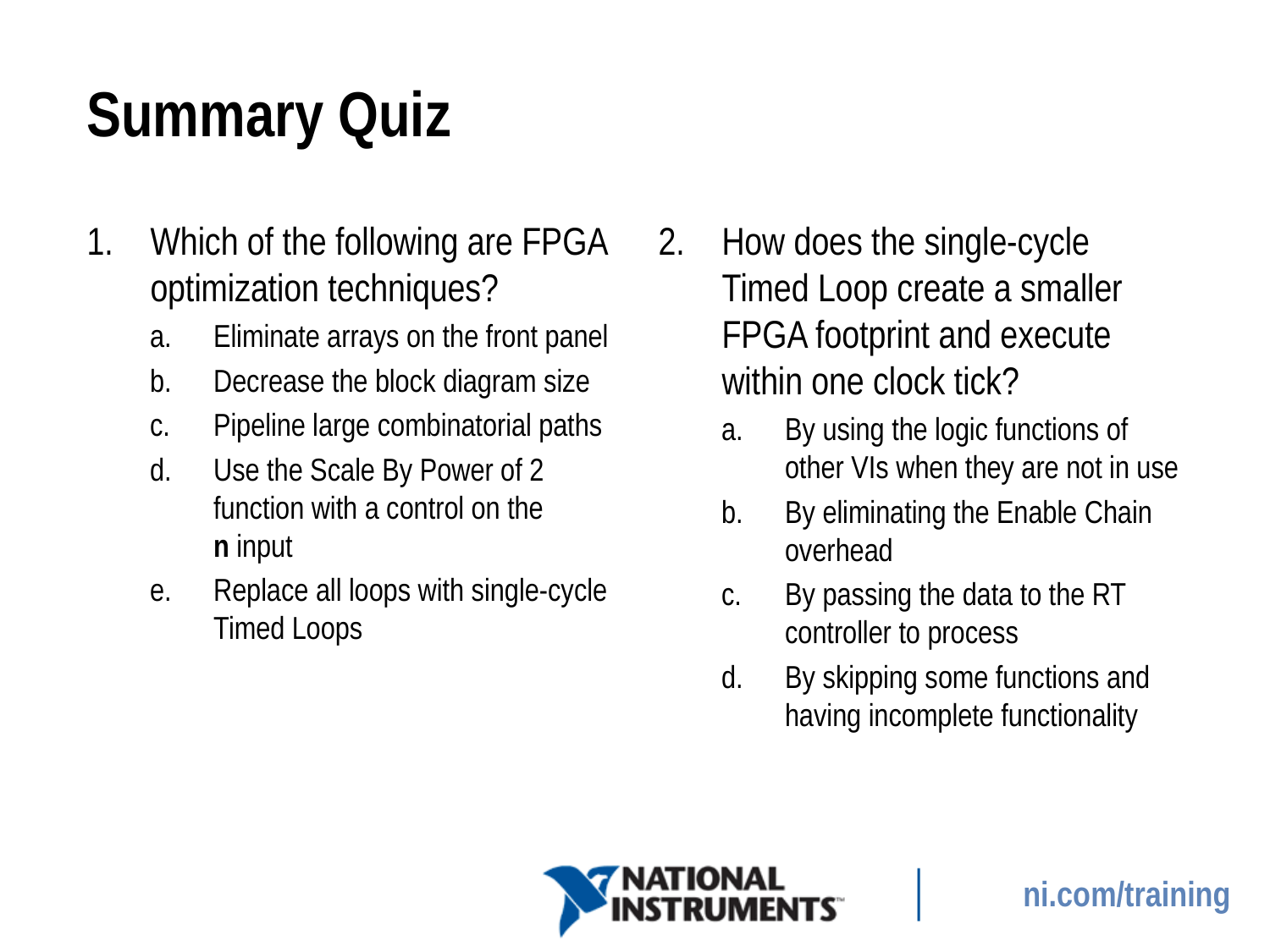

# Summary Quiz
Which of the following are FPGA optimization techniques?
Eliminate arrays on the front panel
Decrease the block diagram size
Pipeline large combinatorial paths
Use the Scale By Power of 2 function with a control on the
n input
Replace all loops with single-cycle Timed Loops
How does the single-cycle Timed Loop create a smaller FPGA footprint and execute within one clock tick?
By using the logic functions of other VIs when they are not in use
By eliminating the Enable Chain overhead
By passing the data to the RT controller to process
By skipping some functions and having incomplete functionality